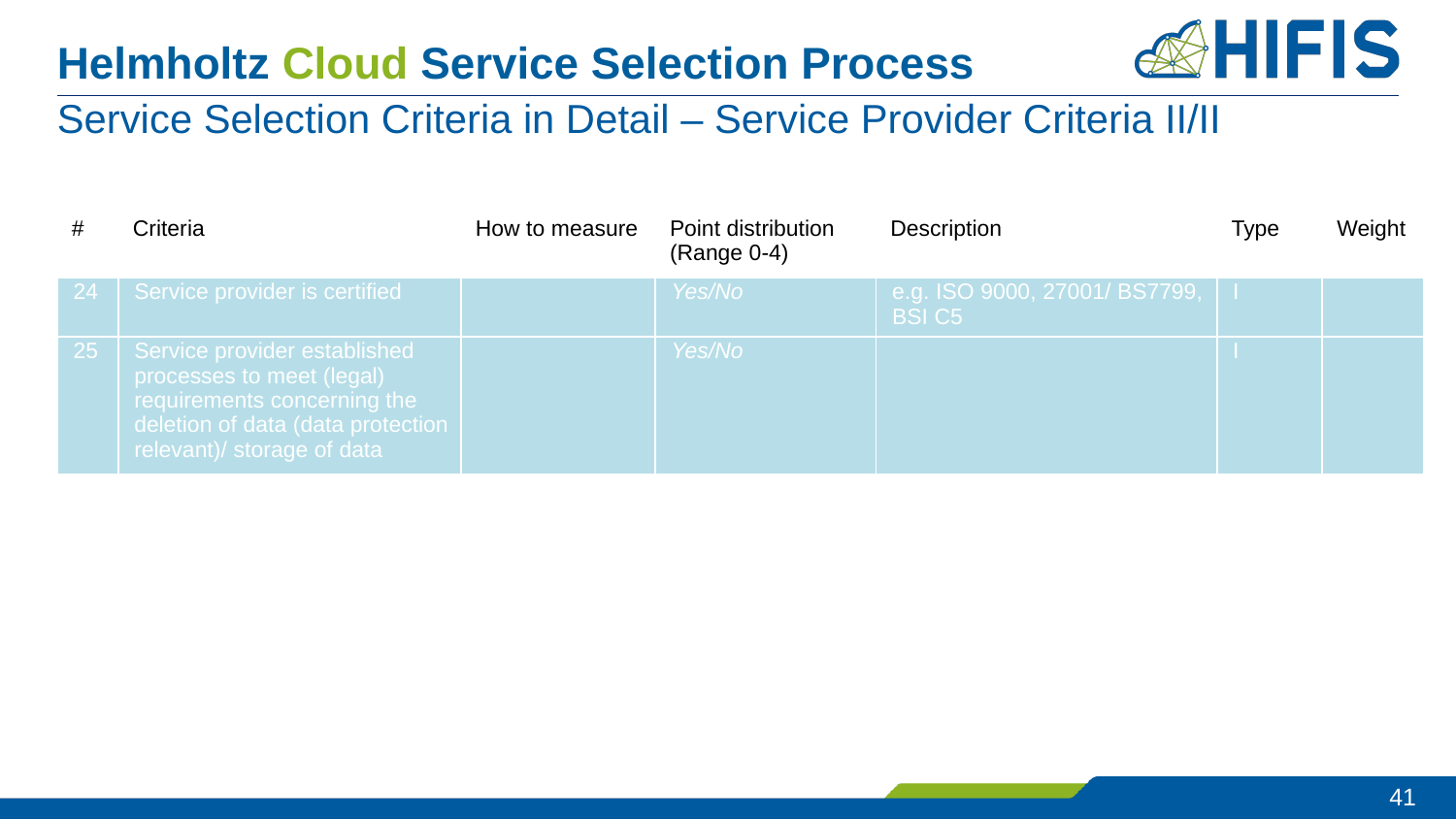

# Helmholtz Cloud Service Selection Process
Service Selection Criteria in Detail – Service Provider Criteria II/II
| # | Criteria | How to measure | Point distribution (Range 0-4) | Description | Type | Weight |
| --- | --- | --- | --- | --- | --- | --- |
| 24 | Service provider is certified |  | Yes/No | e.g. ISO 9000, 27001/ BS7799, BSI C5 | I |  |
| 25 | Service provider established processes to meet (legal) requirements concerning the deletion of data (data protection relevant)/ storage of data |  | Yes/No |  | I |  |